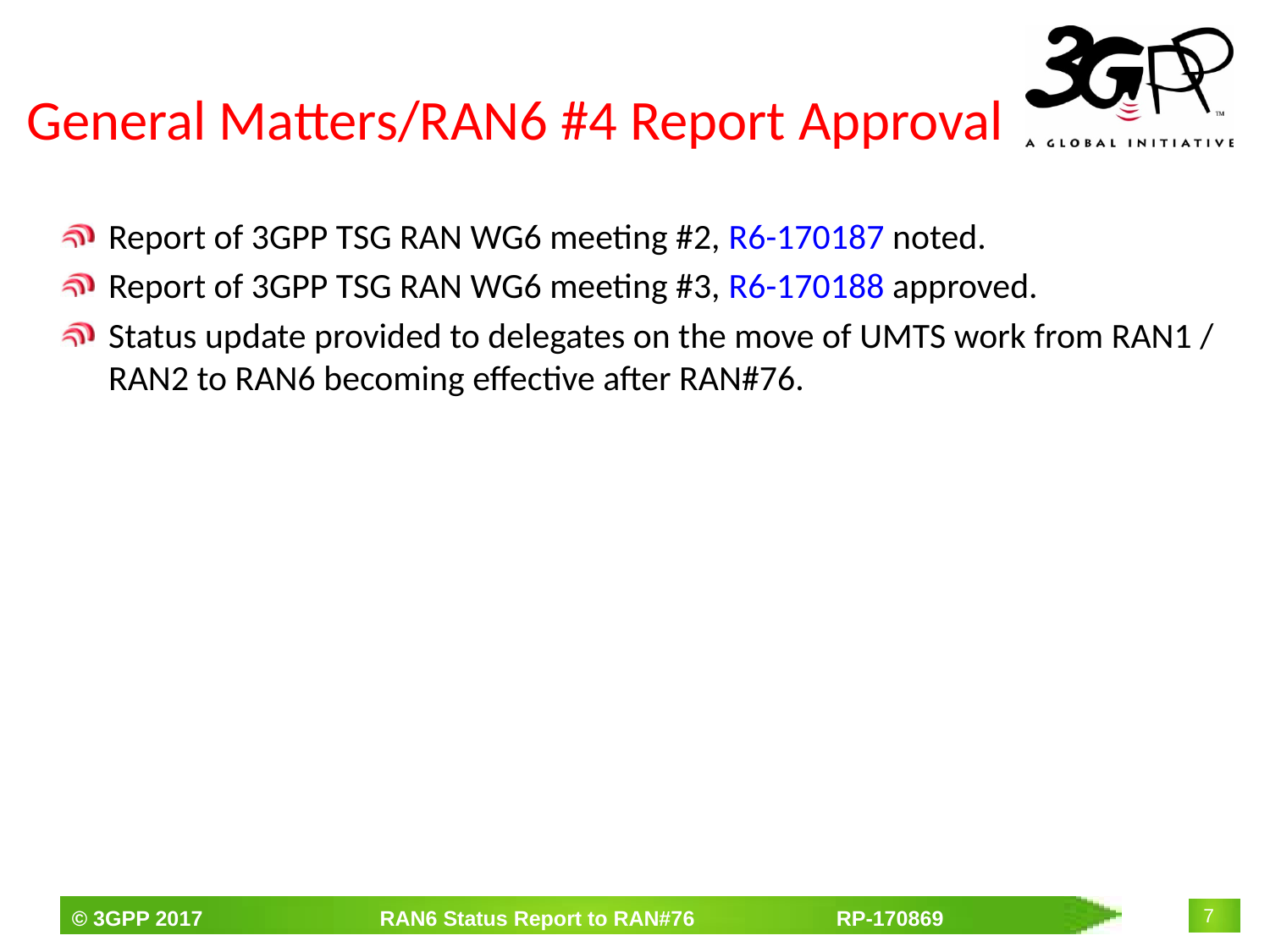

# General Matters/RAN6 #4 Report Approval
Report of 3GPP TSG RAN WG6 meeting #2, R6-170187 noted.
Report of 3GPP TSG RAN WG6 meeting #3, R6-170188 approved.
Status update provided to delegates on the move of UMTS work from RAN1 / RAN2 to RAN6 becoming effective after RAN#76.